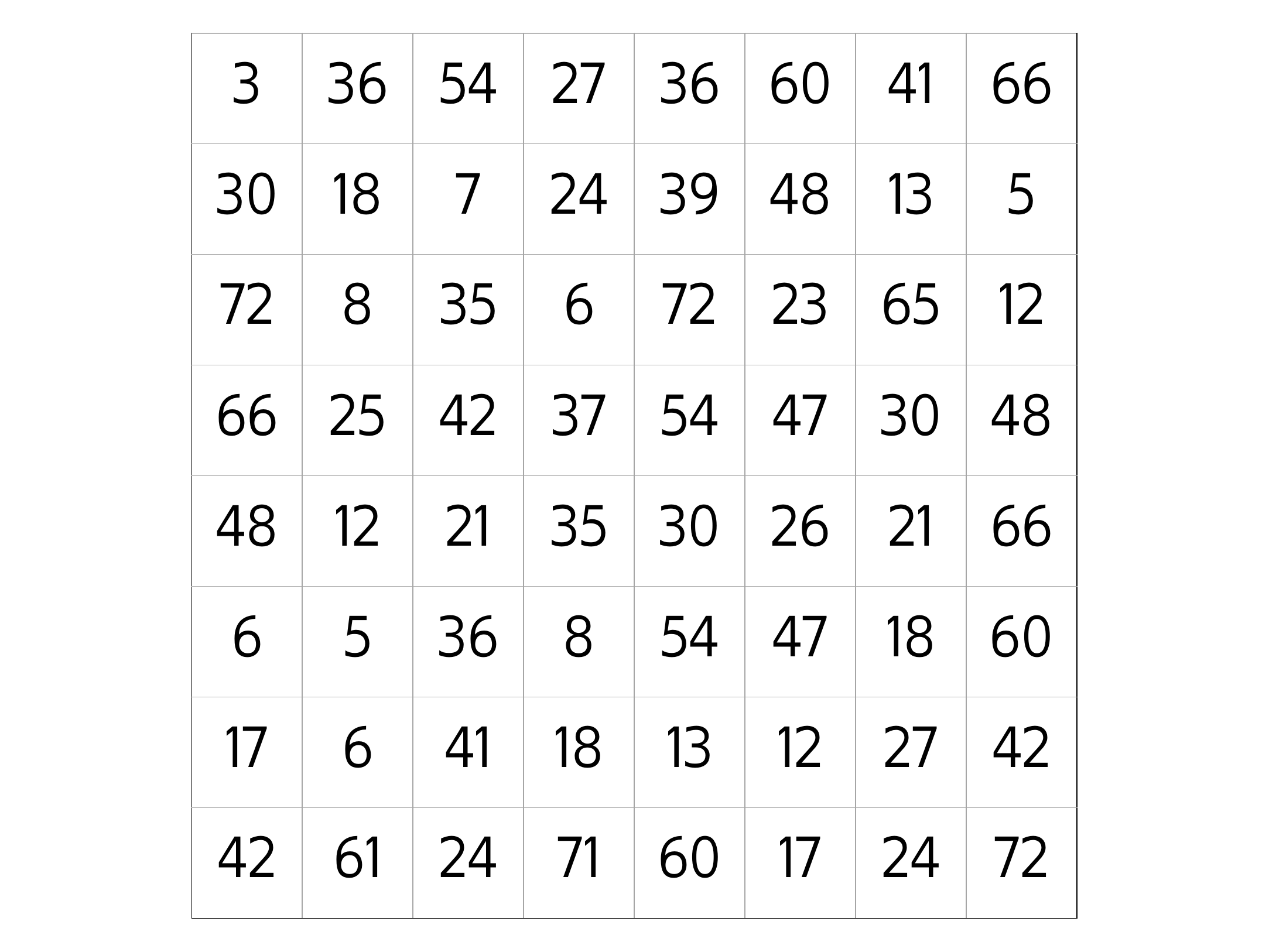

| 3 | 36 | 54 | 27 | 36 | 60 | 41 | 66 |
| --- | --- | --- | --- | --- | --- | --- | --- |
| 30 | 18 | 7 | 24 | 39 | 48 | 13 | 5 |
| 72 | 8 | 35 | 6 | 72 | 23 | 65 | 12 |
| 66 | 25 | 42 | 37 | 54 | 47 | 30 | 48 |
| 48 | 12 | 21 | 35 | 30 | 26 | 21 | 66 |
| 6 | 5 | 36 | 8 | 54 | 47 | 18 | 60 |
| 17 | 6 | 41 | 18 | 13 | 12 | 27 | 42 |
| 42 | 61 | 24 | 71 | 60 | 17 | 24 | 72 |